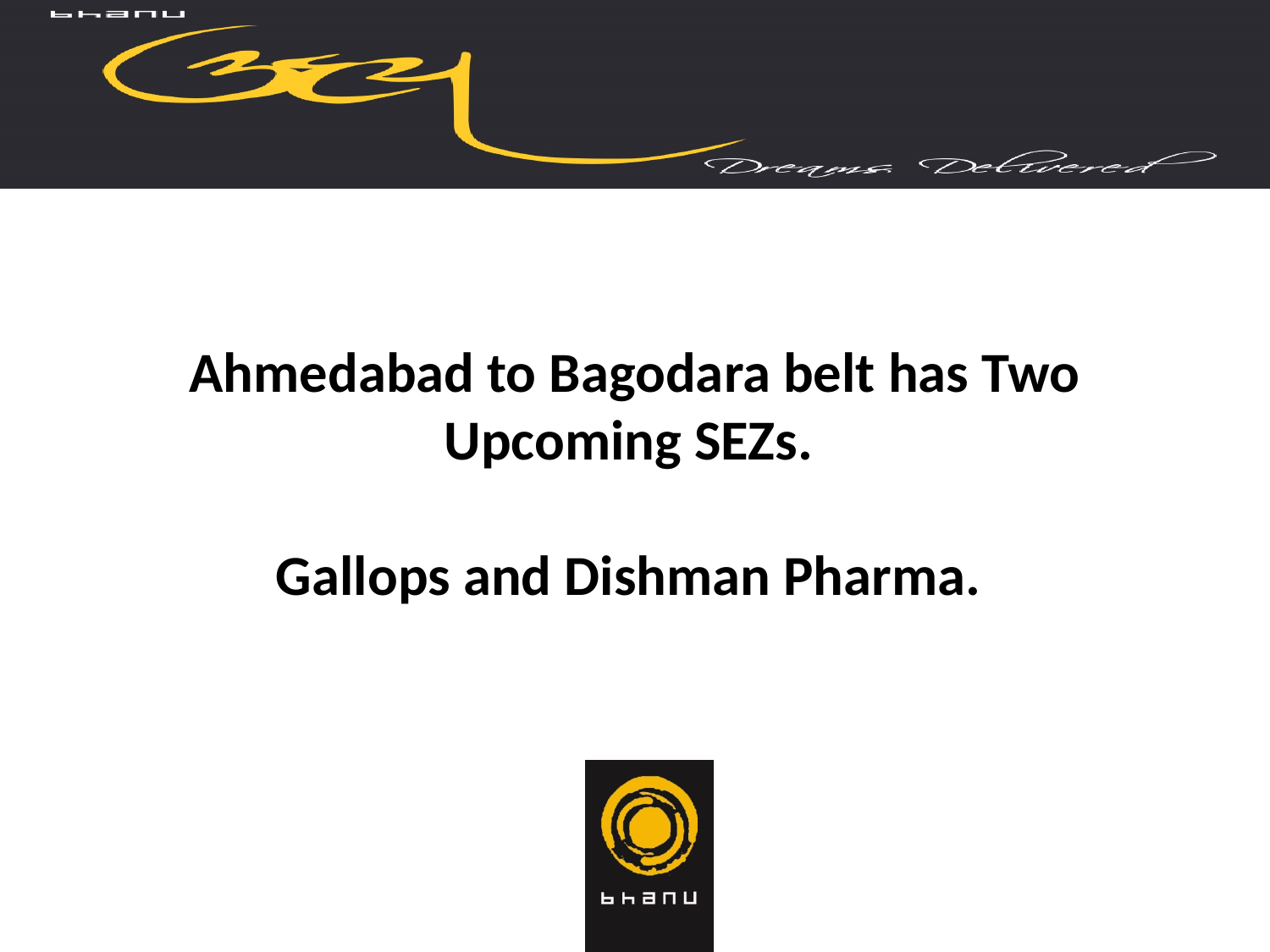

# Ahmedabad to Bagodara belt has Two Upcoming SEZs. Gallops and Dishman Pharma.